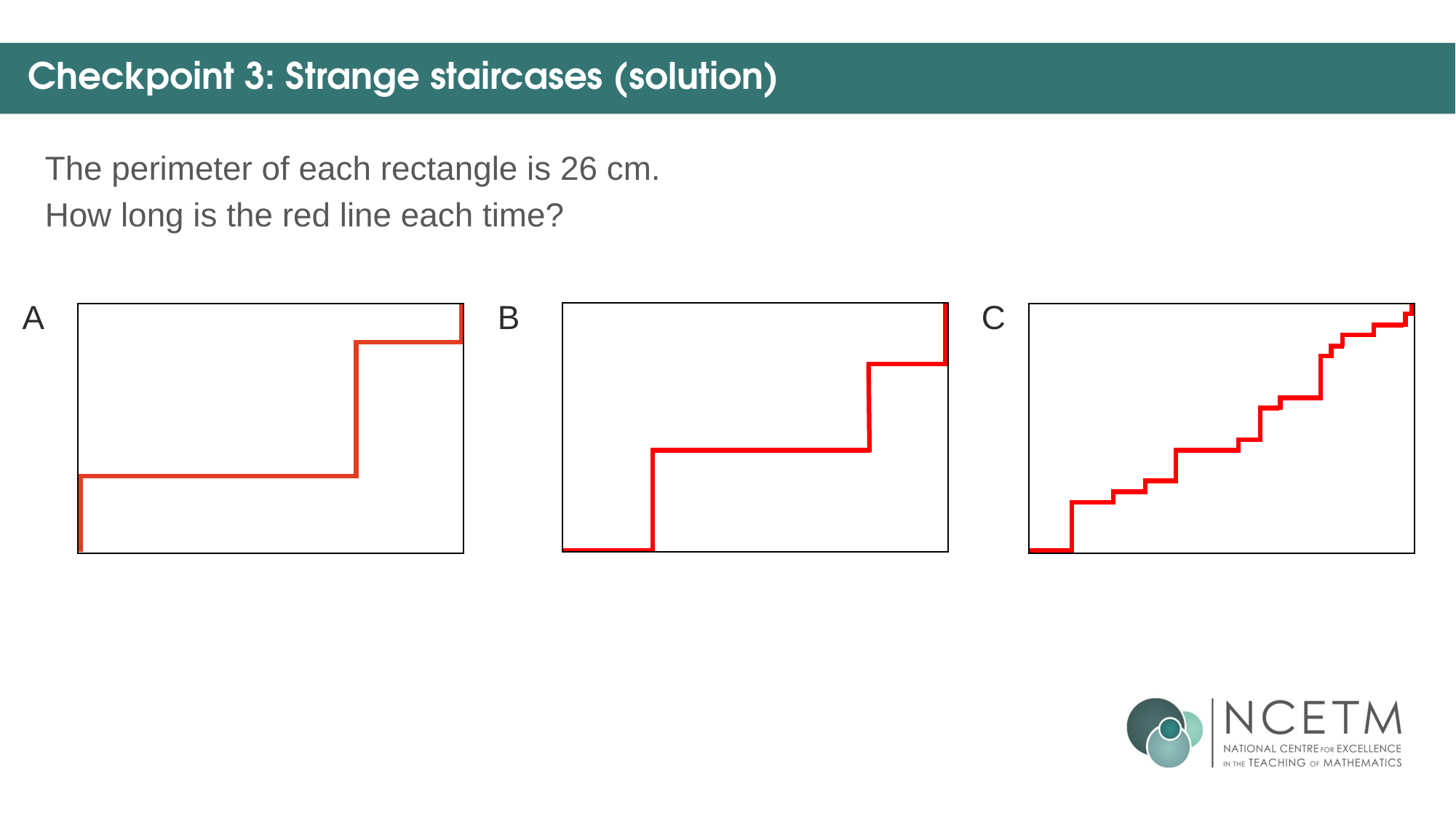

Checkpoint 3: Strange staircases (solution)
The perimeter of each rectangle is 26 cm.
How long is the red line each time?
A
B
C